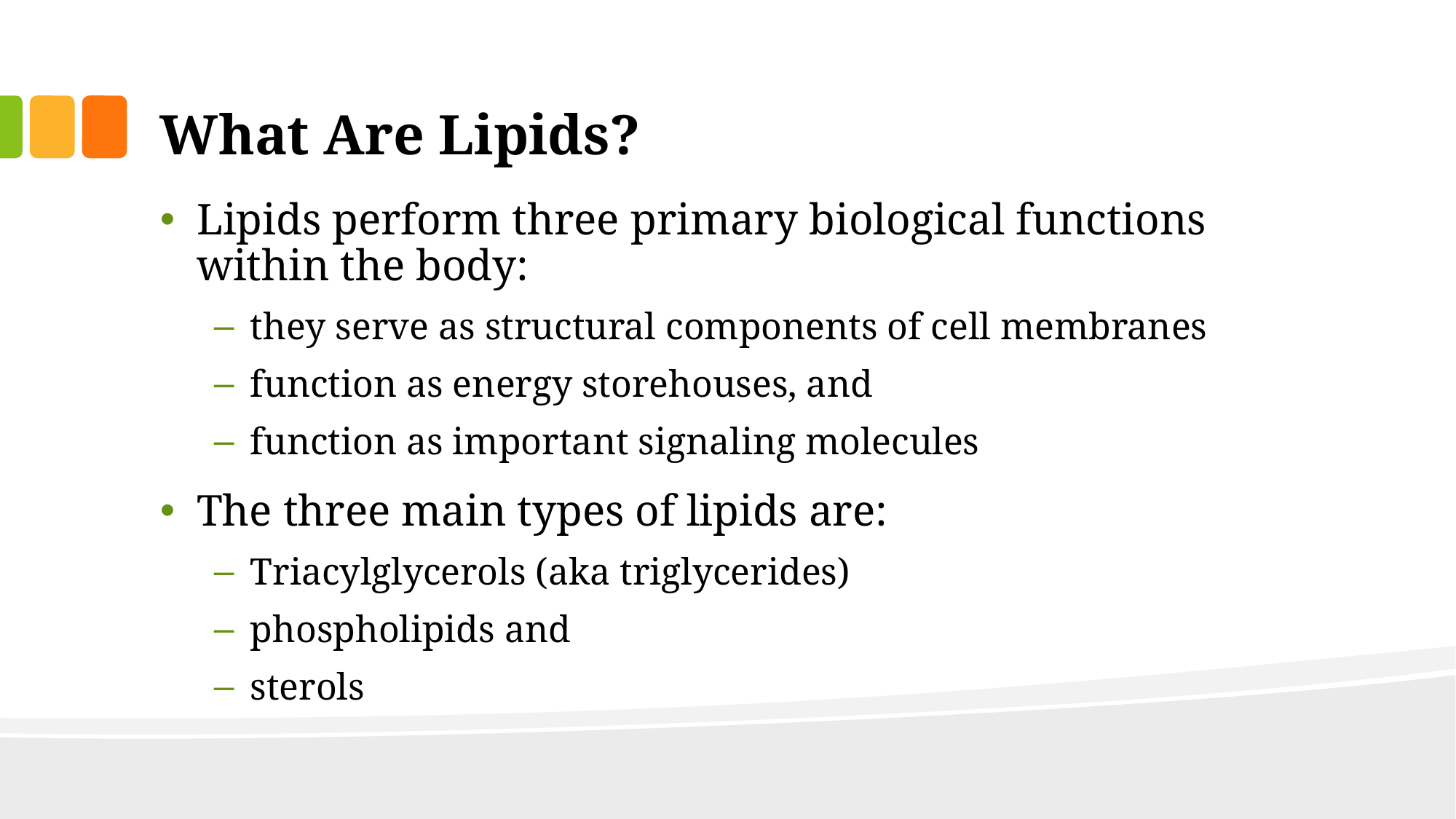

# What Are Lipids?
Lipids perform three primary biological functions within the body:
they serve as structural components of cell membranes
function as energy storehouses, and
function as important signaling molecules
The three main types of lipids are:
Triacylglycerols (aka triglycerides)
phospholipids and
sterols